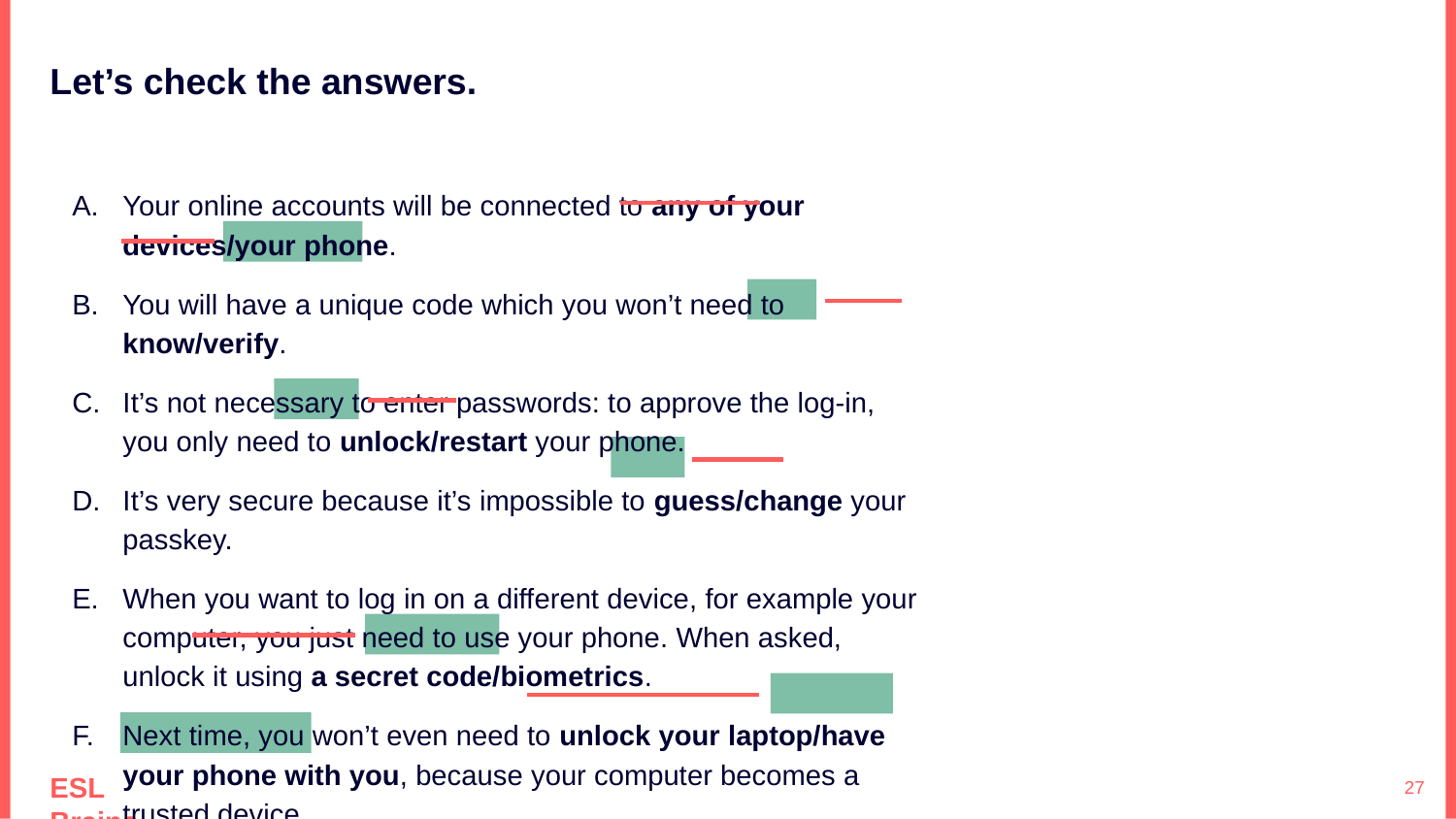

Let’s check the answers.

Your online accounts will be connected to any of your devices/your phone.
You will have a unique code which you won’t need to know/verify.
It’s not necessary to enter passwords: to approve the log-in, you only need to unlock/restart your phone.
It’s very secure because it’s impossible to guess/change your passkey.
When you want to log in on a different device, for example your computer, you just need to use your phone. When asked, unlock it using a secret code/biometrics.
Next time, you won’t even need to unlock your laptop/have your phone with you, because your computer becomes a trusted device.

27